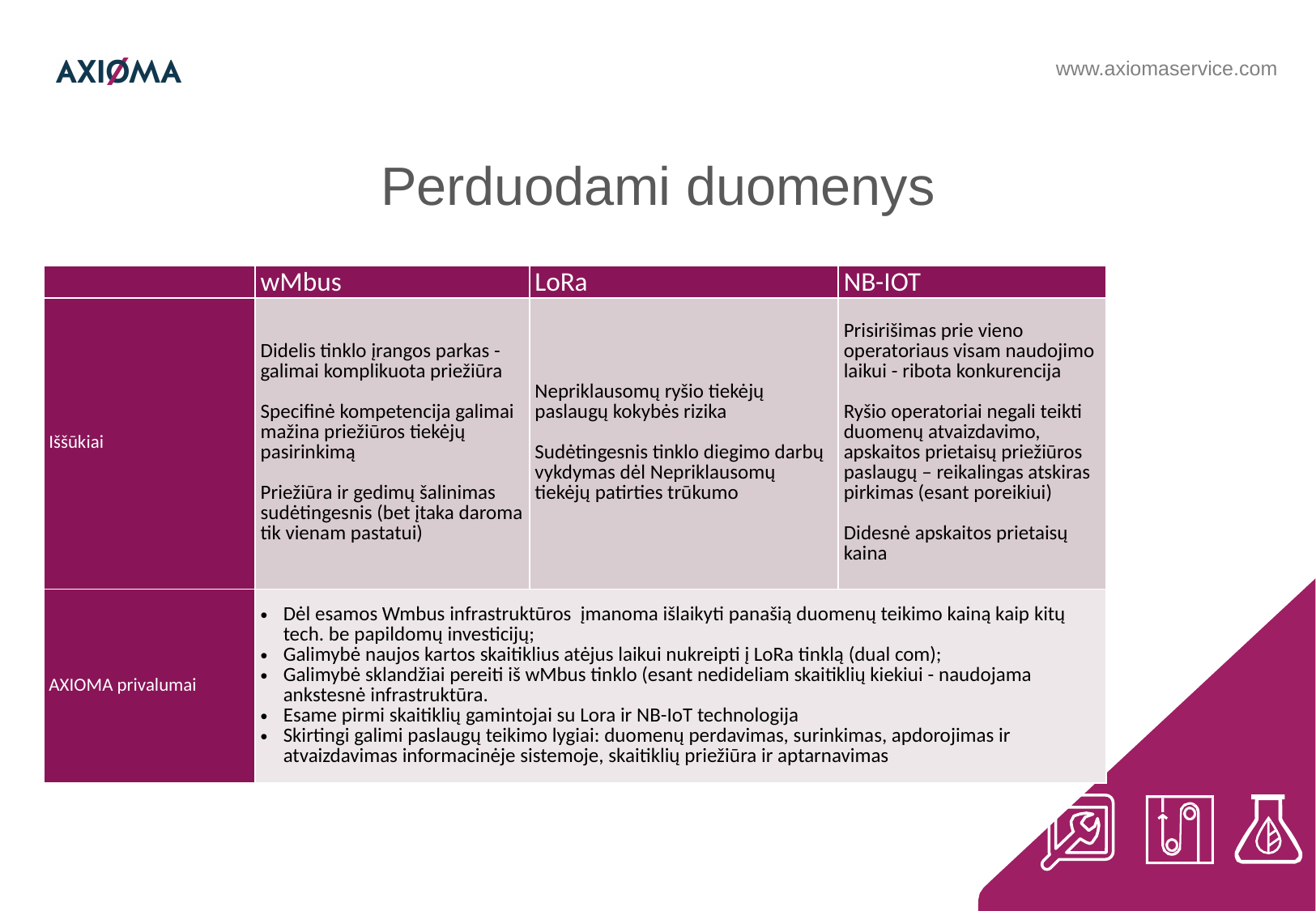

Perduodami duomenys
|  | wMbus | LoRa | NB-IOT |
| --- | --- | --- | --- |
| Iššūkiai | Didelis tinklo įrangos parkas -galimai komplikuota priežiūra Specifinė kompetencija galimai mažina priežiūros tiekėjų pasirinkimą Priežiūra ir gedimų šalinimas sudėtingesnis (bet įtaka daroma tik vienam pastatui) | Nepriklausomų ryšio tiekėjų paslaugų kokybės rizika Sudėtingesnis tinklo diegimo darbų vykdymas dėl Nepriklausomų tiekėjų patirties trūkumo | Prisirišimas prie vieno operatoriaus visam naudojimo laikui - ribota konkurencija Ryšio operatoriai negali teikti duomenų atvaizdavimo, apskaitos prietaisų priežiūros paslaugų – reikalingas atskiras pirkimas (esant poreikiui) Didesnė apskaitos prietaisų kaina |
| AXIOMA privalumai | Dėl esamos Wmbus infrastruktūros įmanoma išlaikyti panašią duomenų teikimo kainą kaip kitų tech. be papildomų investicijų; Galimybė naujos kartos skaitiklius atėjus laikui nukreipti į LoRa tinklą (dual com); Galimybė sklandžiai pereiti iš wMbus tinklo (esant nedideliam skaitiklių kiekiui - naudojama ankstesnė infrastruktūra. Esame pirmi skaitiklių gamintojai su Lora ir NB-IoT technologija Skirtingi galimi paslaugų teikimo lygiai: duomenų perdavimas, surinkimas, apdorojimas ir atvaizdavimas informacinėje sistemoje, skaitiklių priežiūra ir aptarnavimas |  |  |